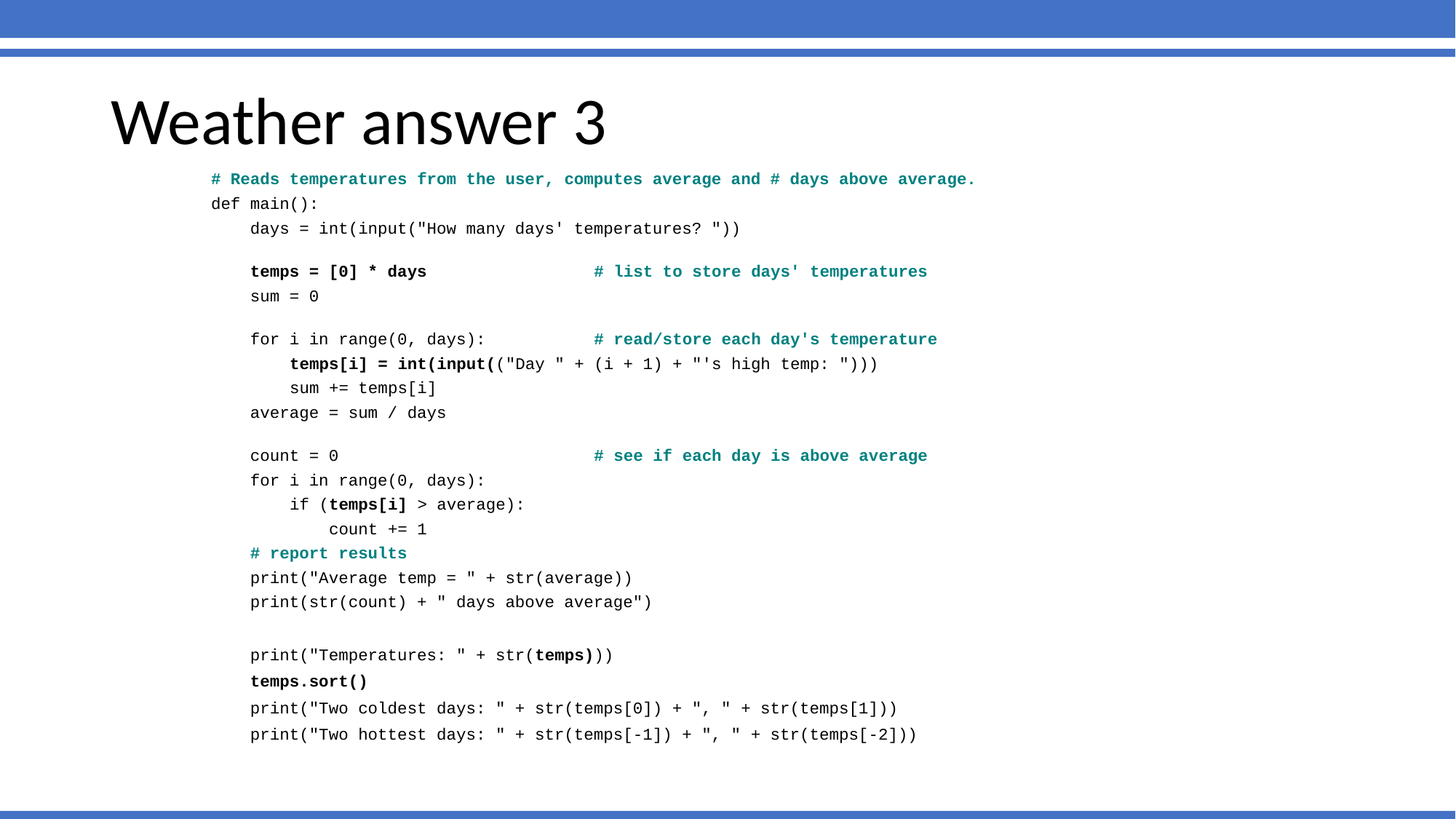

Weather answer 3
# Reads temperatures from the user, computes average and # days above average.
def main():
    days = int(input("How many days' temperatures? "))

    temps = [0] * days                 # list to store days' temperatures
    sum = 0

    for i in range(0, days):           # read/store each day's temperature
        temps[i] = int(input(("Day " + (i + 1) + "'s high temp: ")))
        sum += temps[i]
    average = sum / days

    count = 0                          # see if each day is above average
    for i in range(0, days):
        if (temps[i] > average):
            count += 1
    # report results
    print("Average temp = " + str(average))
    print(str(count) + " days above average")

    print("Temperatures: " + str(temps)))
    temps.sort()
    print("Two coldest days: " + str(temps[0]) + ", " + str(temps[1]))
    print("Two hottest days: " + str(temps[-1]) + ", " + str(temps[-2]))